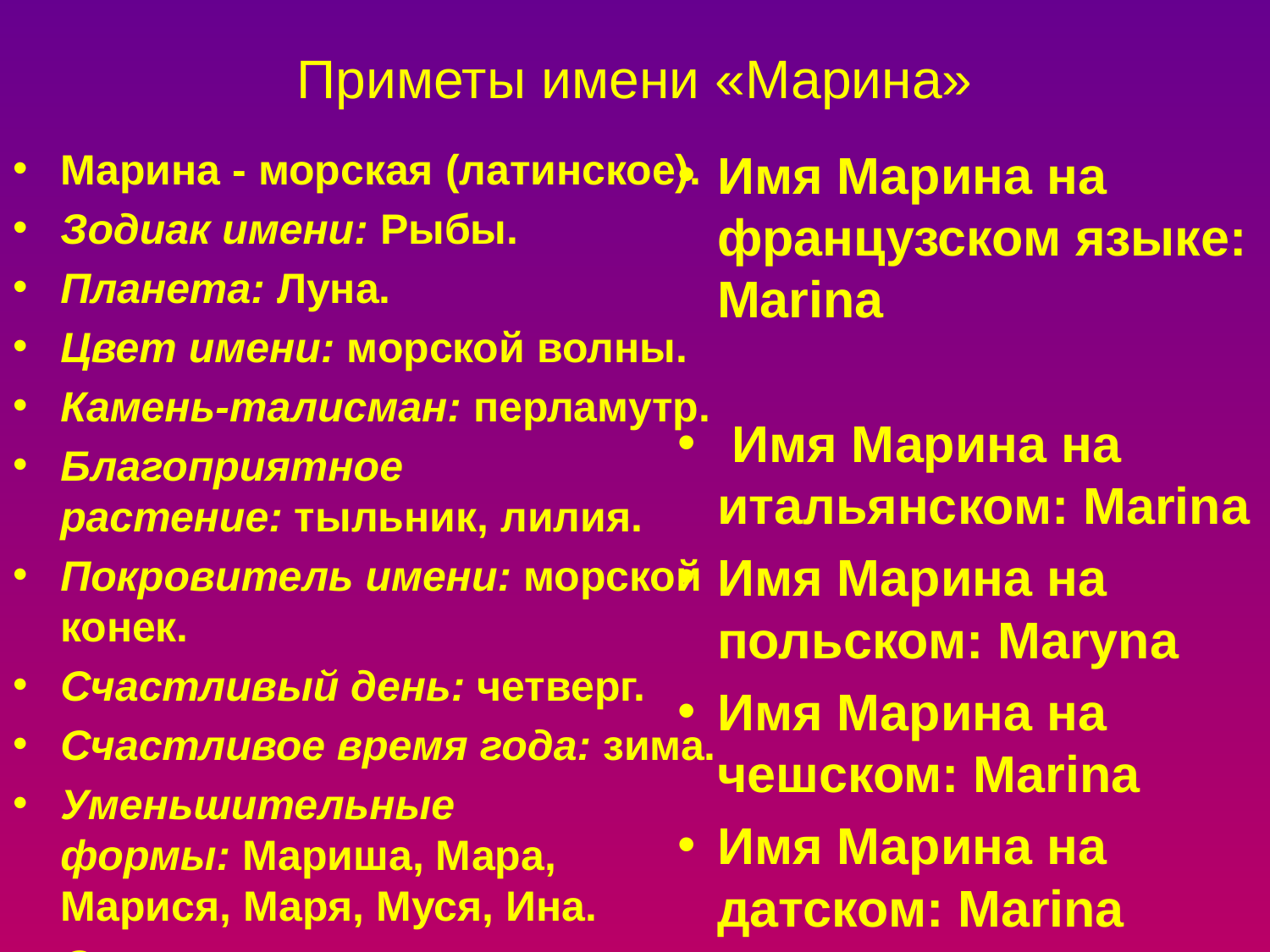

# Приметы имени «Марина»
Марина - морская (латинское).
Зодиак имени: Рыбы.
Планета: Луна.
Цвет имени: морской волны.
Камень-талисман: перламутр.
Благоприятное растение: тыльник, лилия.
Покровитель имени: морской конек.
Счастливый день: четверг.
Счастливое время года: зима.
Уменьшительные формы: Мариша, Мара, Марися, Маря, Муся, Ина.
Основные черты: импульсивность, общительность, независимость.

Имя Марина на французском языке: Marina

 Имя Марина на итальянском: Marina
Имя Марина на польском: Maryna
Имя Марина на чешском: Marina
Имя Марина на датском: Marina